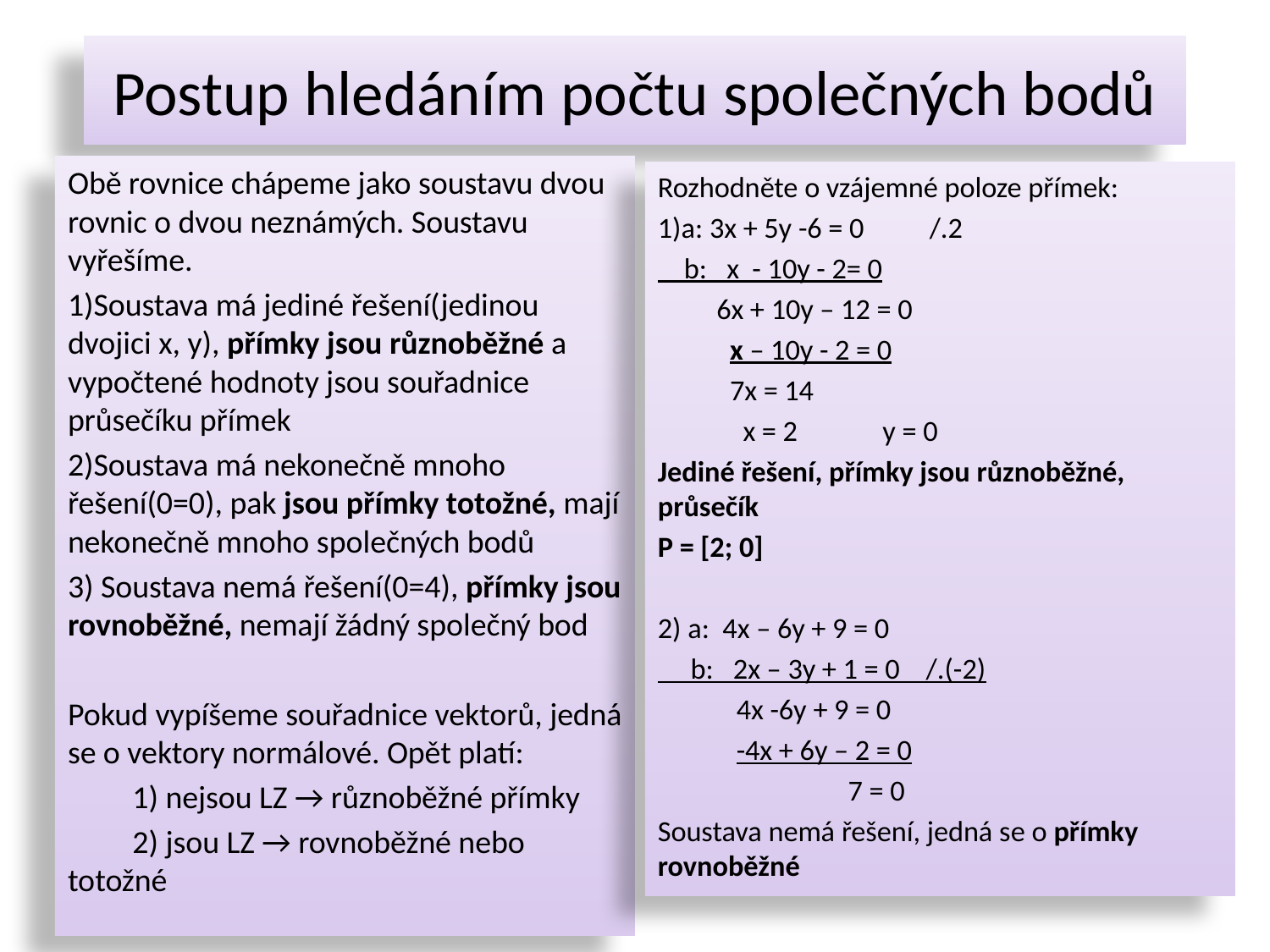

# Postup hledáním počtu společných bodů
Obě rovnice chápeme jako soustavu dvou rovnic o dvou neznámých. Soustavu vyřešíme.
1)Soustava má jediné řešení(jedinou dvojici x, y), přímky jsou různoběžné a vypočtené hodnoty jsou souřadnice průsečíku přímek
2)Soustava má nekonečně mnoho řešení(0=0), pak jsou přímky totožné, mají nekonečně mnoho společných bodů
3) Soustava nemá řešení(0=4), přímky jsou rovnoběžné, nemají žádný společný bod

Pokud vypíšeme souřadnice vektorů, jedná se o vektory normálové. Opět platí:
         1) nejsou LZ → různoběžné přímky
         2) jsou LZ → rovnoběžné nebo totožné
Rozhodněte o vzájemné poloze přímek:
1)a: 3x + 5y -6 = 0          /.2
    b:   x  - 10y - 2= 0
         6x + 10y – 12 = 0
           x – 10y - 2 = 0
           7x = 14
             x = 2             y = 0
Jediné řešení, přímky jsou různoběžné, průsečík
P = [2; 0]

2) a:  4x – 6y + 9 = 0
     b:   2x – 3y + 1 = 0    /.(-2)
            4x -6y + 9 = 0
            -4x + 6y – 2 = 0
                             7 = 0
Soustava nemá řešení, jedná se o přímky rovnoběžné